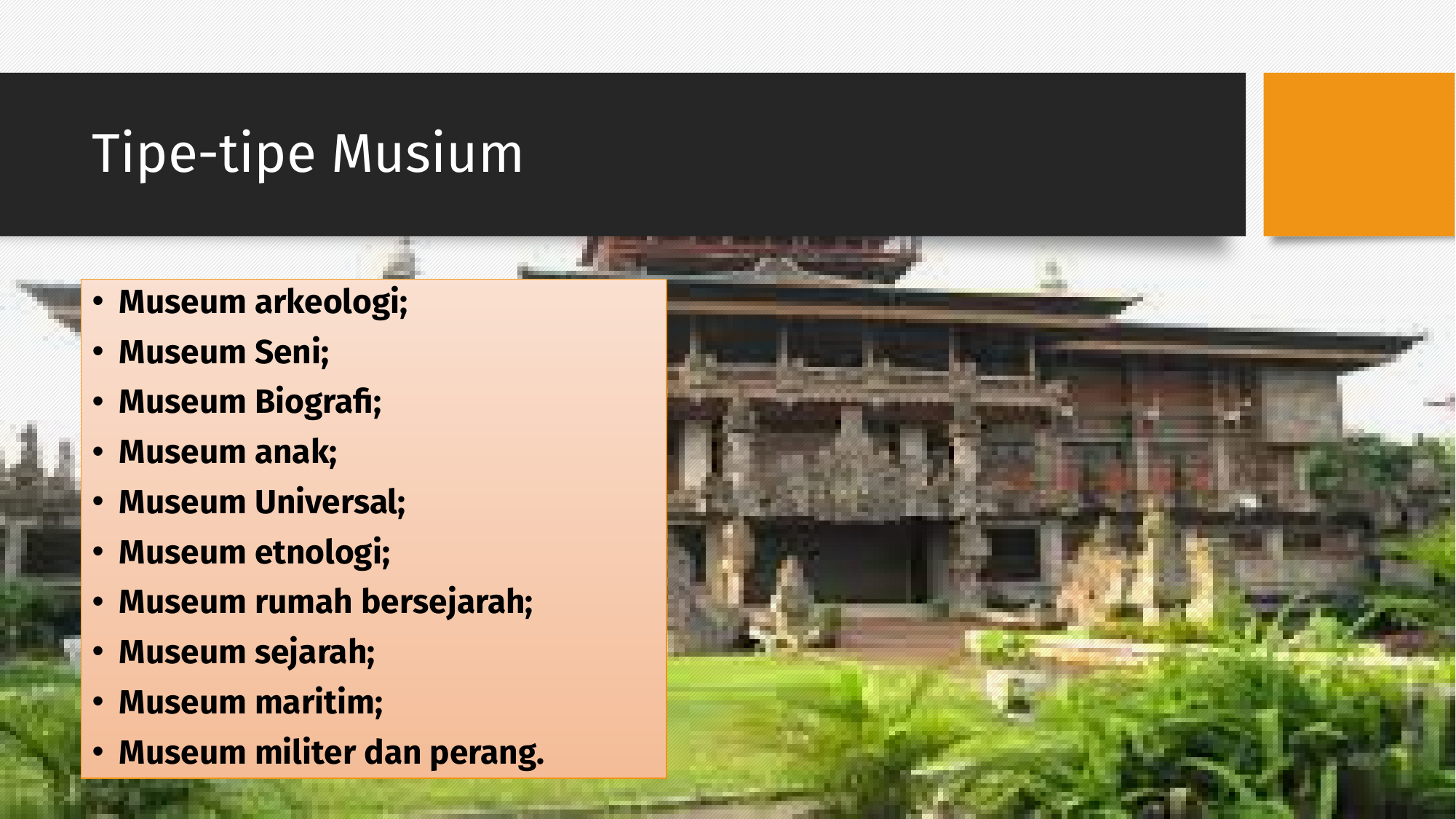

# Tipe-tipe Musium
Museum arkeologi;
Museum Seni;
Museum Biografi;
Museum anak;
Museum Universal;
Museum etnologi;
Museum rumah bersejarah;
Museum sejarah;
Museum maritim;
Museum militer dan perang.